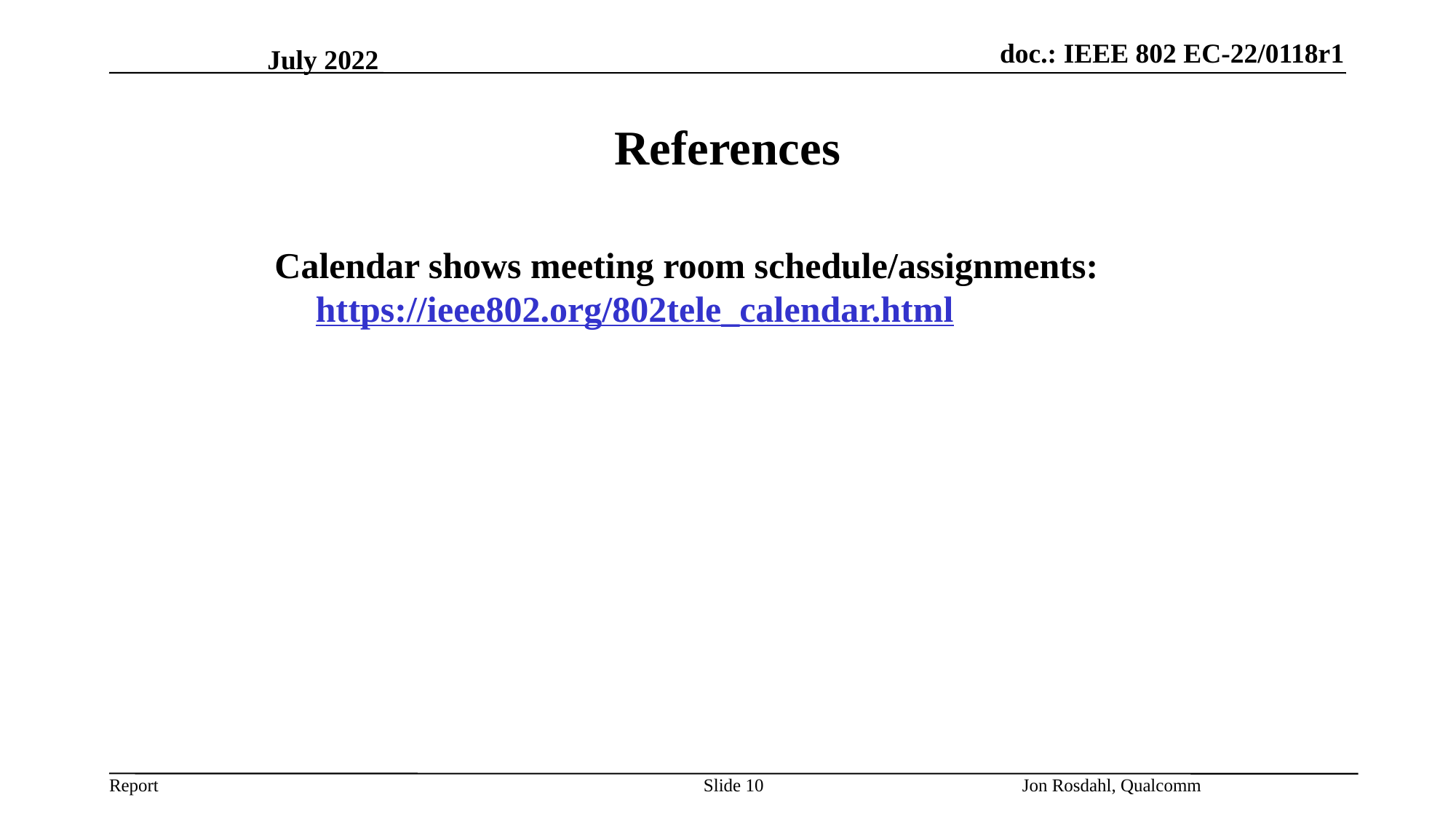

July 2022
# References
Calendar shows meeting room schedule/assignments:
https://ieee802.org/802tele_calendar.html
Slide 10
Jon Rosdahl, Qualcomm